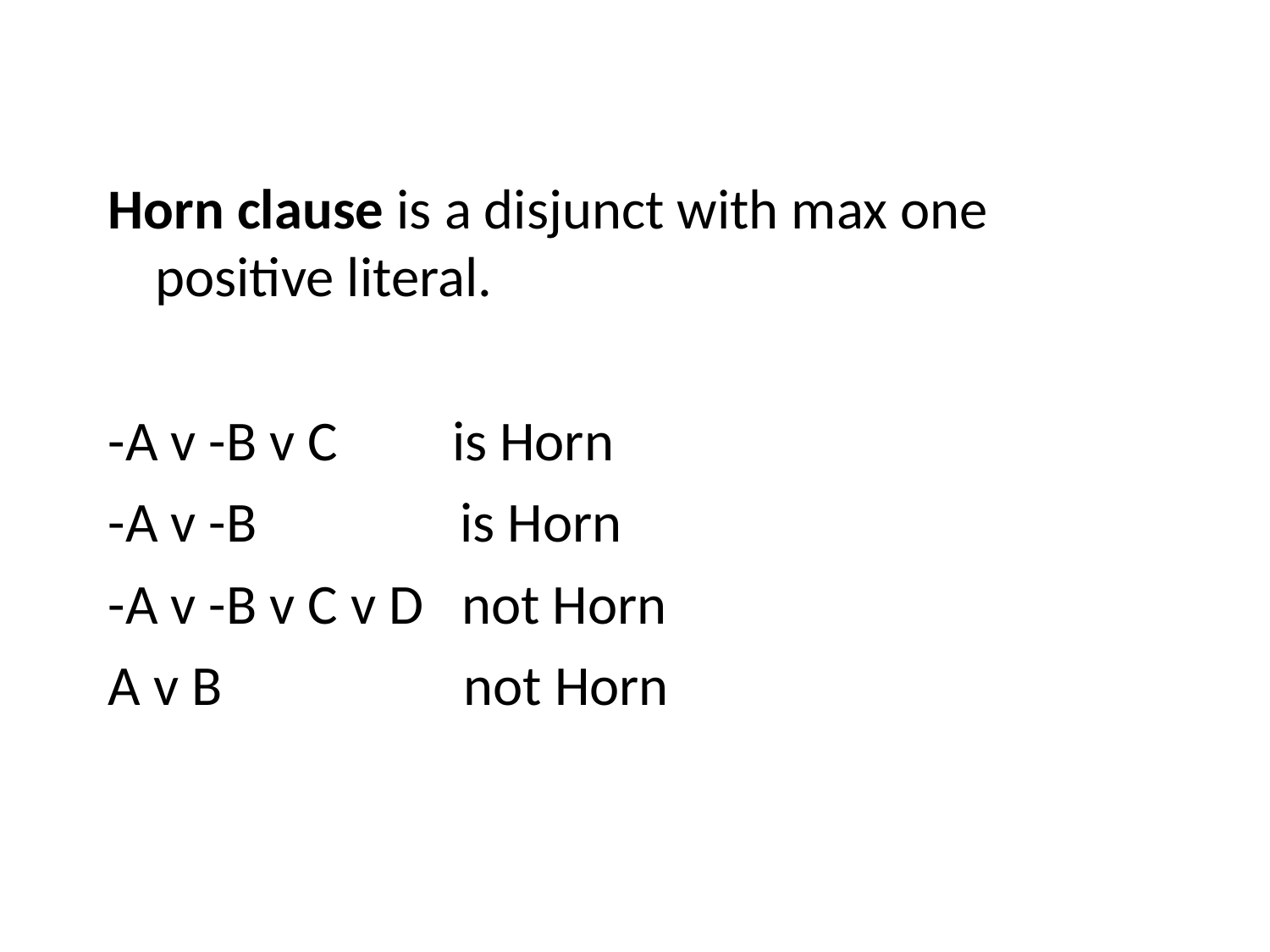

Horn clause is a disjunct with max one positive literal.

-A v -B v C         is Horn
-A v -B                is Horn
-A v -B v C v D   not Horn
A v B                   not Horn